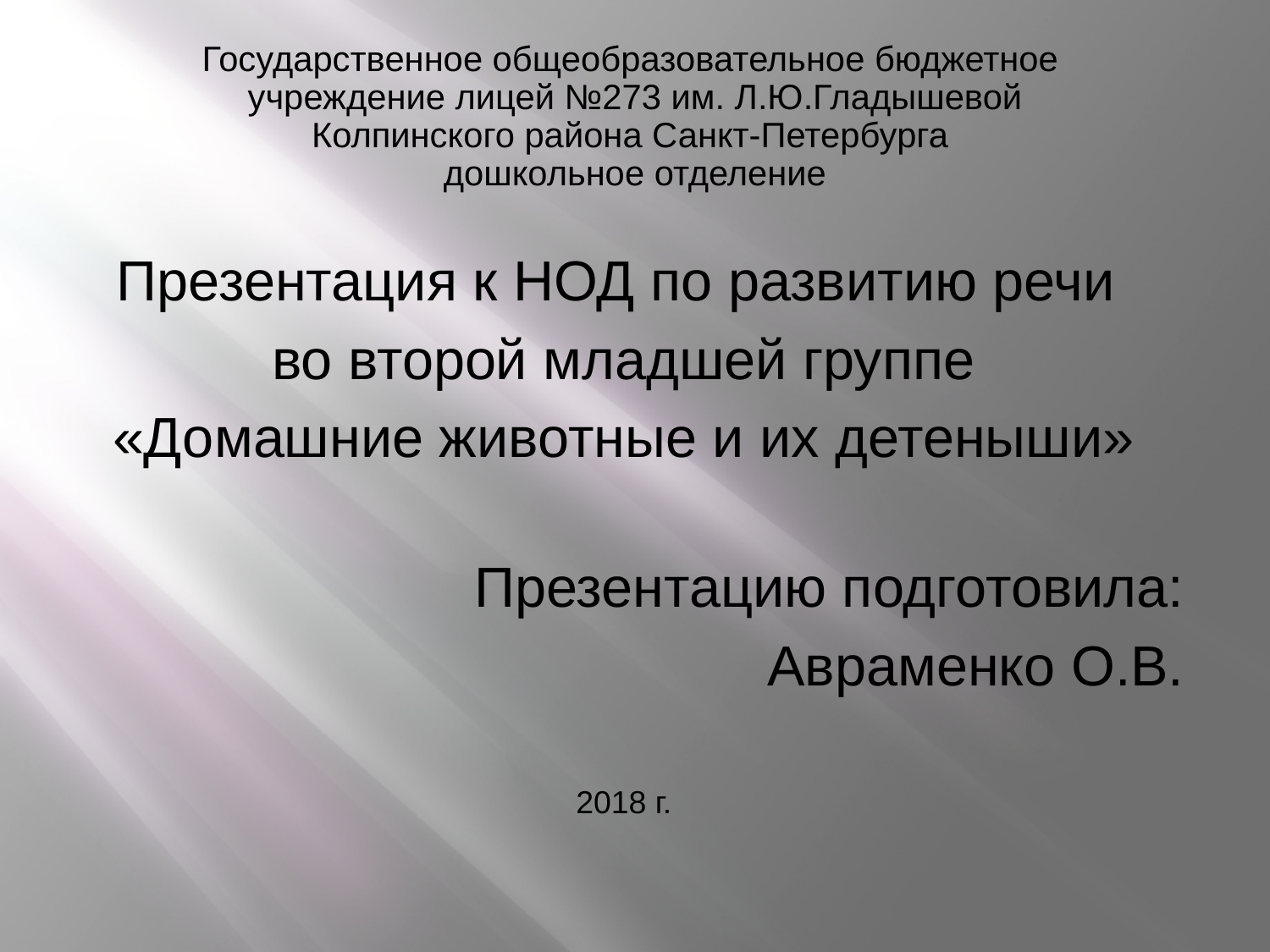

# Государственное общеобразовательное бюджетное учреждение лицей №273 им. Л.Ю.Гладышевой Колпинского района Санкт-Петербурга дошкольное отделение
Презентация к НОД по развитию речи
во второй младшей группе
«Домашние животные и их детеныши»

Презентацию подготовила:
Авраменко О.В.

2018 г.